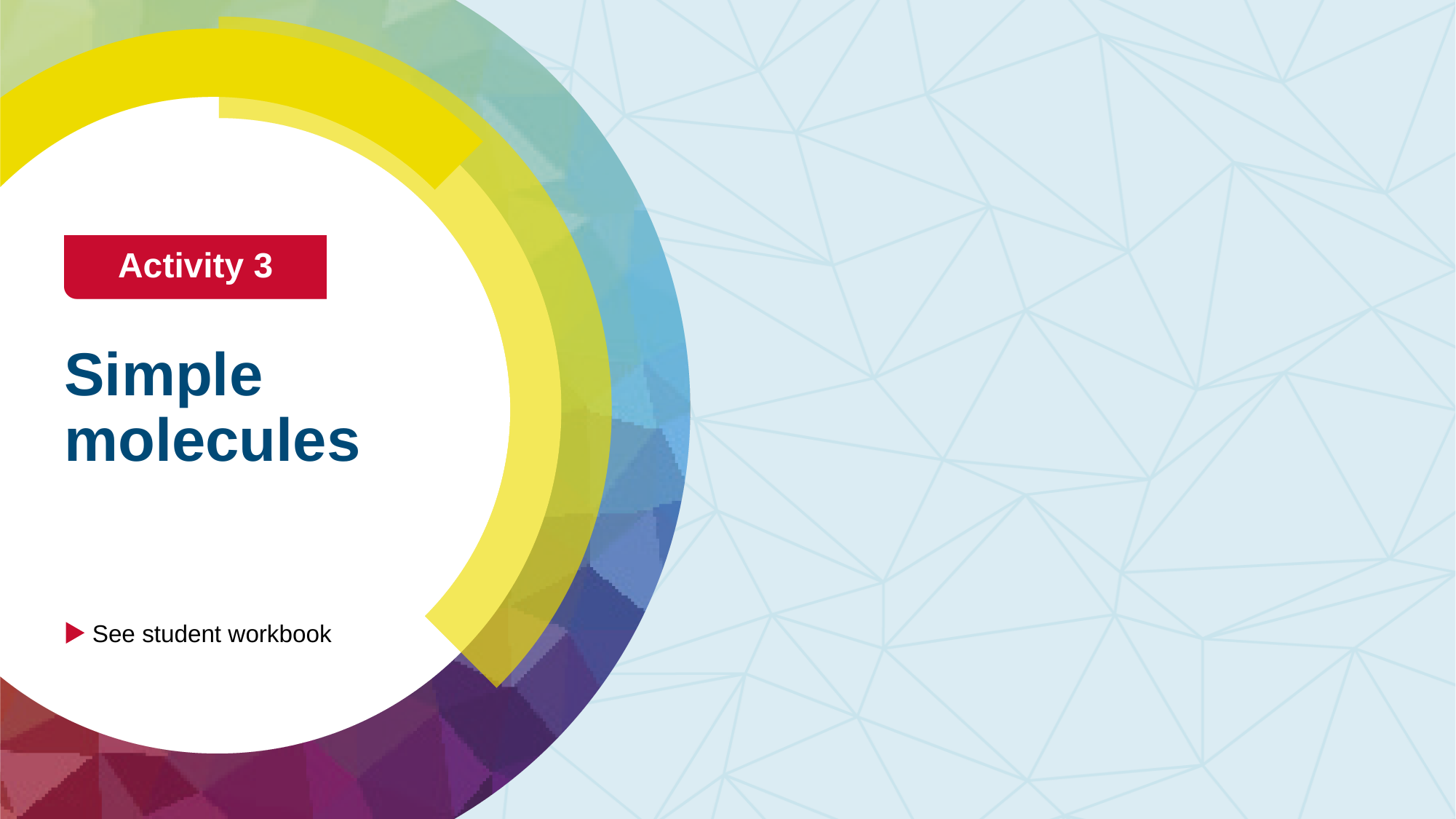

Activity 3
# Simple molecules
See student workbook